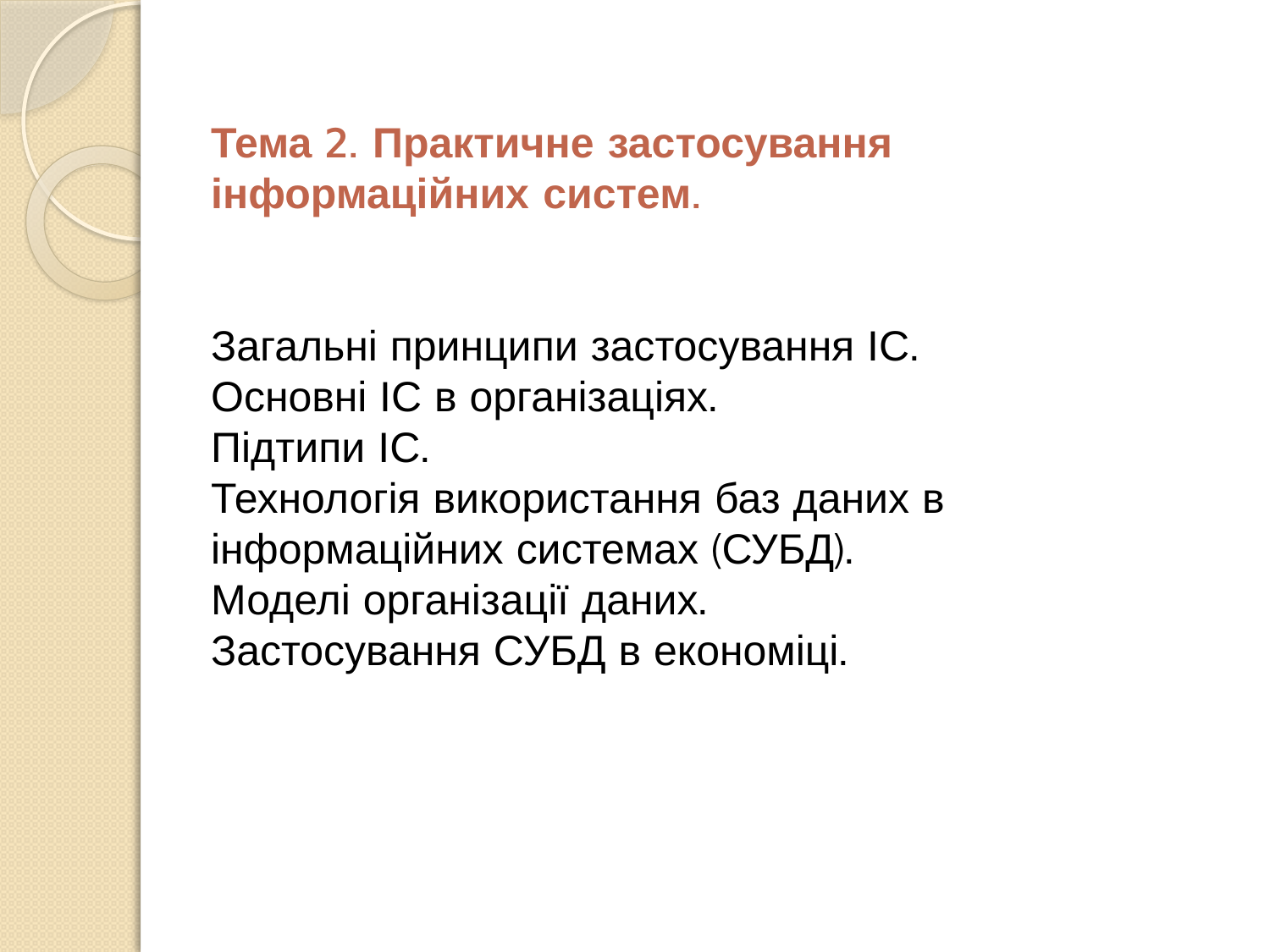

Тема 2. Практичне застосування інформаційних систем.

Загальні принципи застосування ІС.
Основні ІС в організаціях.
Підтипи ІС.
Технологія використання баз даних в інформаційних системах (СУБД).
Моделі організації даних.
Застосування СУБД в економіці.